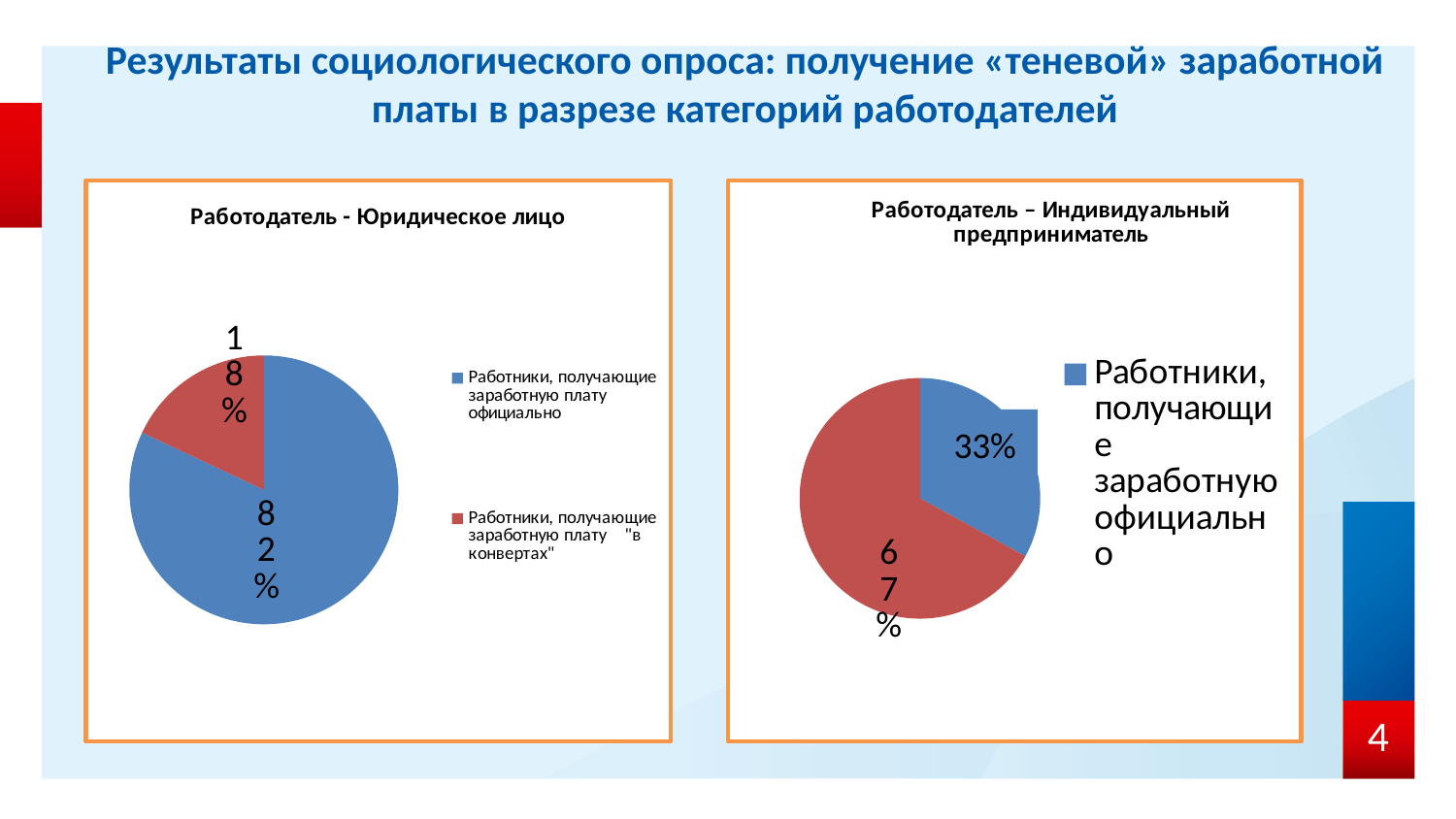

# Результаты социологического опроса: получение «теневой» заработной платы в разрезе категорий работодателей

### Chart: Работодатель - Юридическое лицо

| Category | Продажи |
|---|---|
| Работники, получающие заработную плату   официально | 82.0 |
| Работники, получающие заработную плату    "в конвертах" | 18.0 |

### Chart: Работодатель – Индивидуальный предприниматель

| Category | Продажи |
|---|---|
| Работники, получающие заработную официально | 33.0 |
| Работники, получающие заработную "в конвертах" | 67.0 |
4